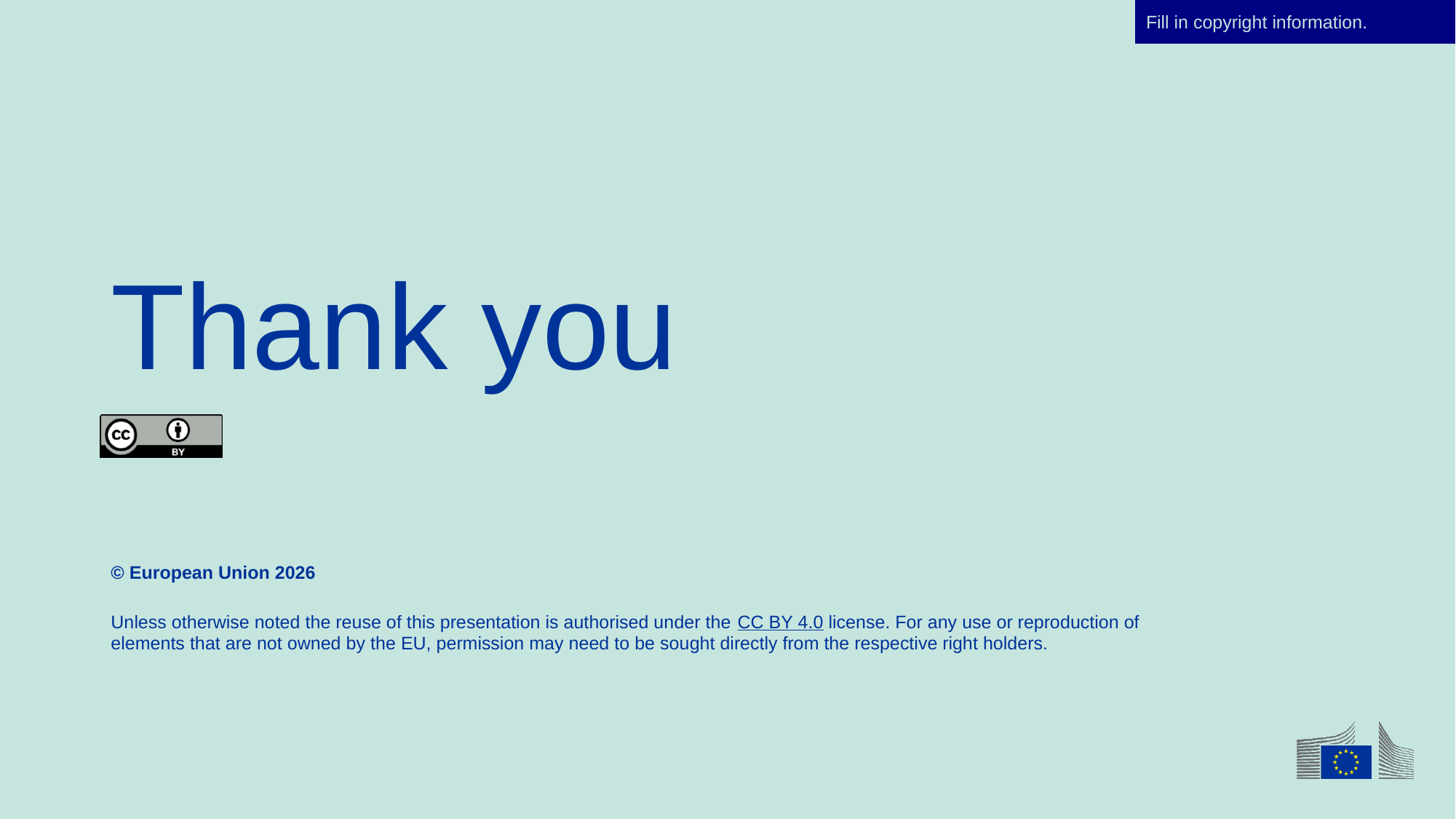

Fill in copyright information.
Thank you

© European Union 2026
Unless otherwise noted the reuse of this presentation is authorised under the CC BY 4.0 license. For any use or reproduction of elements that are not owned by the EU, permission may need to be sought directly from the respective right holders.